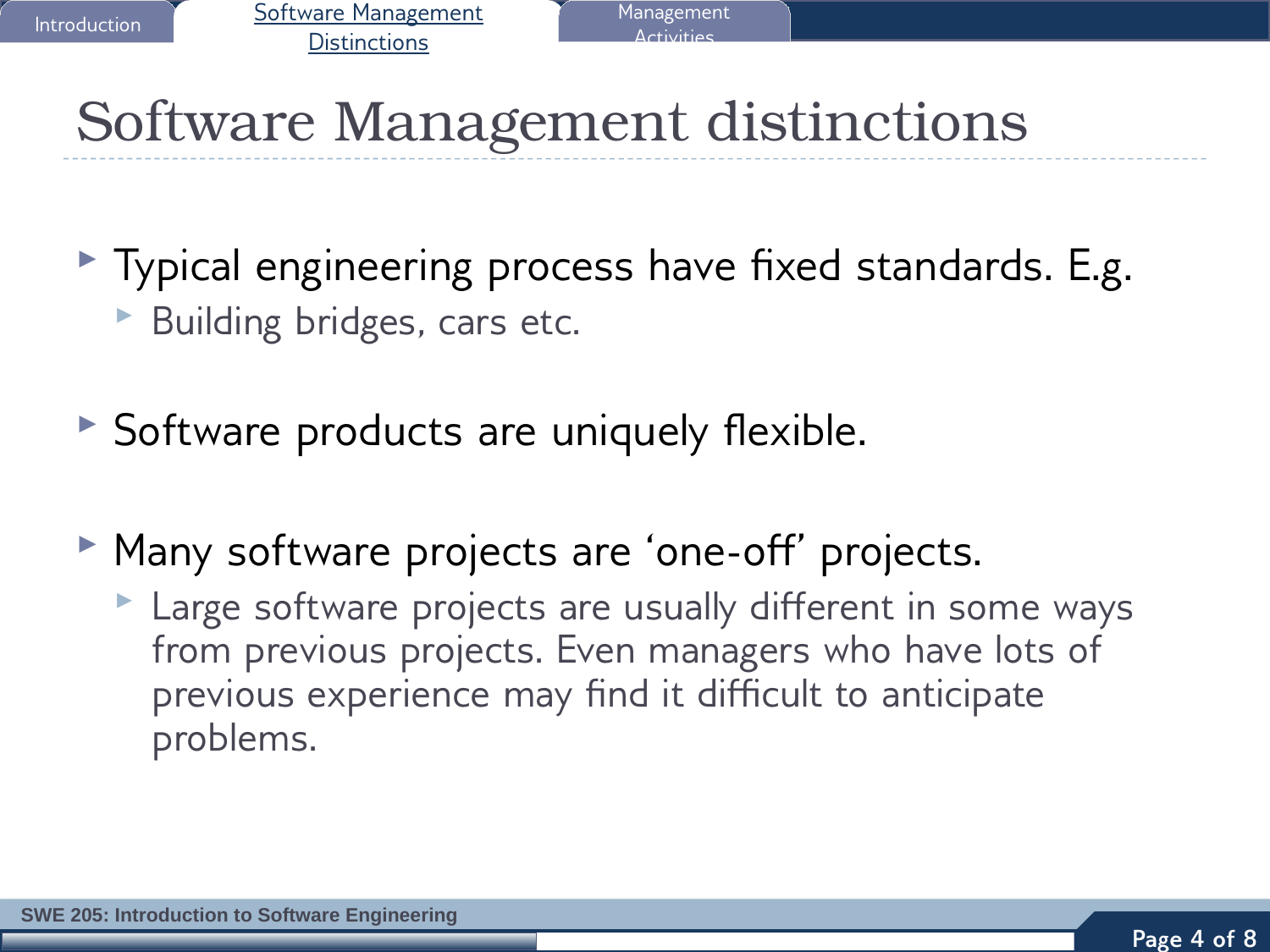

Introduction
Software Management Distinctions
Management Activities
# Software Management distinctions

Typical engineering process have fixed standards. E.g.
Building bridges, cars etc.

Software products are uniquely flexible.

Many software projects are ‘one-off’ projects.
Large software projects are usually different in some ways from previous projects. Even managers who have lots of previous experience may find it difficult to anticipate problems.

4
Page 4 of 8